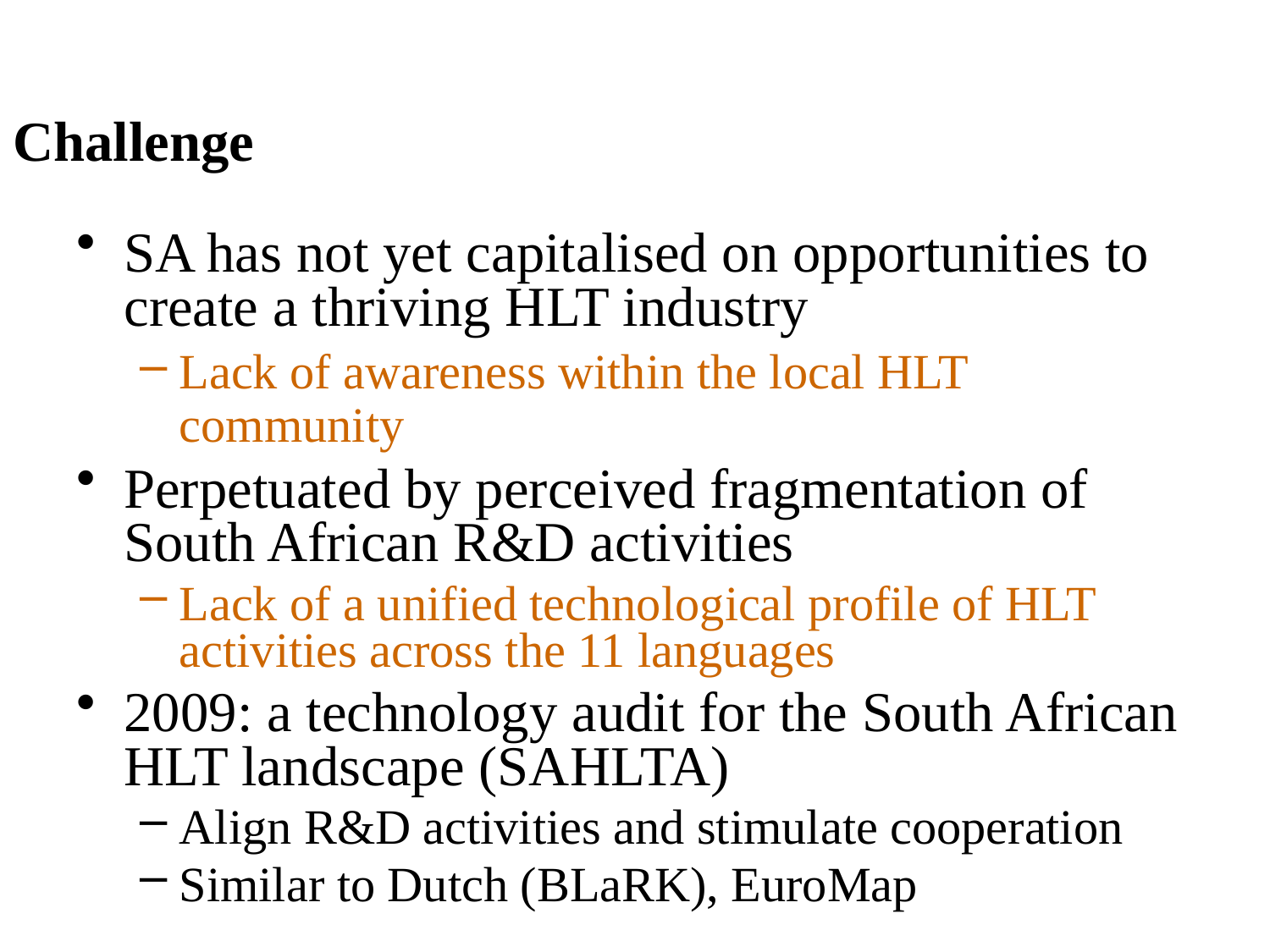

Background
# Challenge
SA has not yet capitalised on opportunities to create a thriving HLT industry
Lack of awareness within the local HLT community
Perpetuated by perceived fragmentation of South African R&D activities
Lack of a unified technological profile of HLT activities across the 11 languages
2009: a technology audit for the South African HLT landscape (SAHLTA)
Align R&D activities and stimulate cooperation
Similar to Dutch (BLaRK), EuroMap